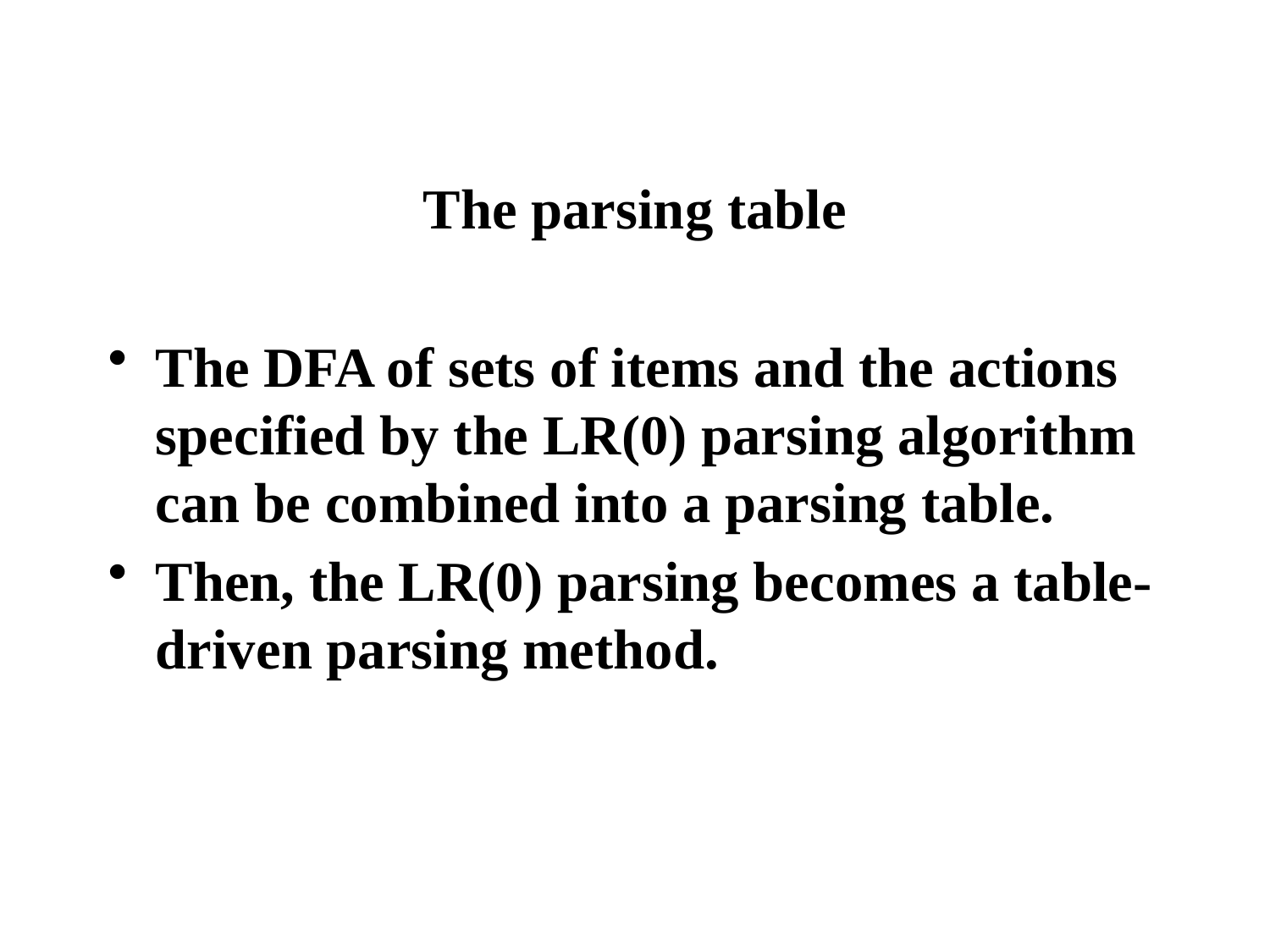

The parsing table

The DFA of sets of items and the actions specified by the LR(0) parsing algorithm can be combined into a parsing table.
Then, the LR(0) parsing becomes a table-driven parsing method.